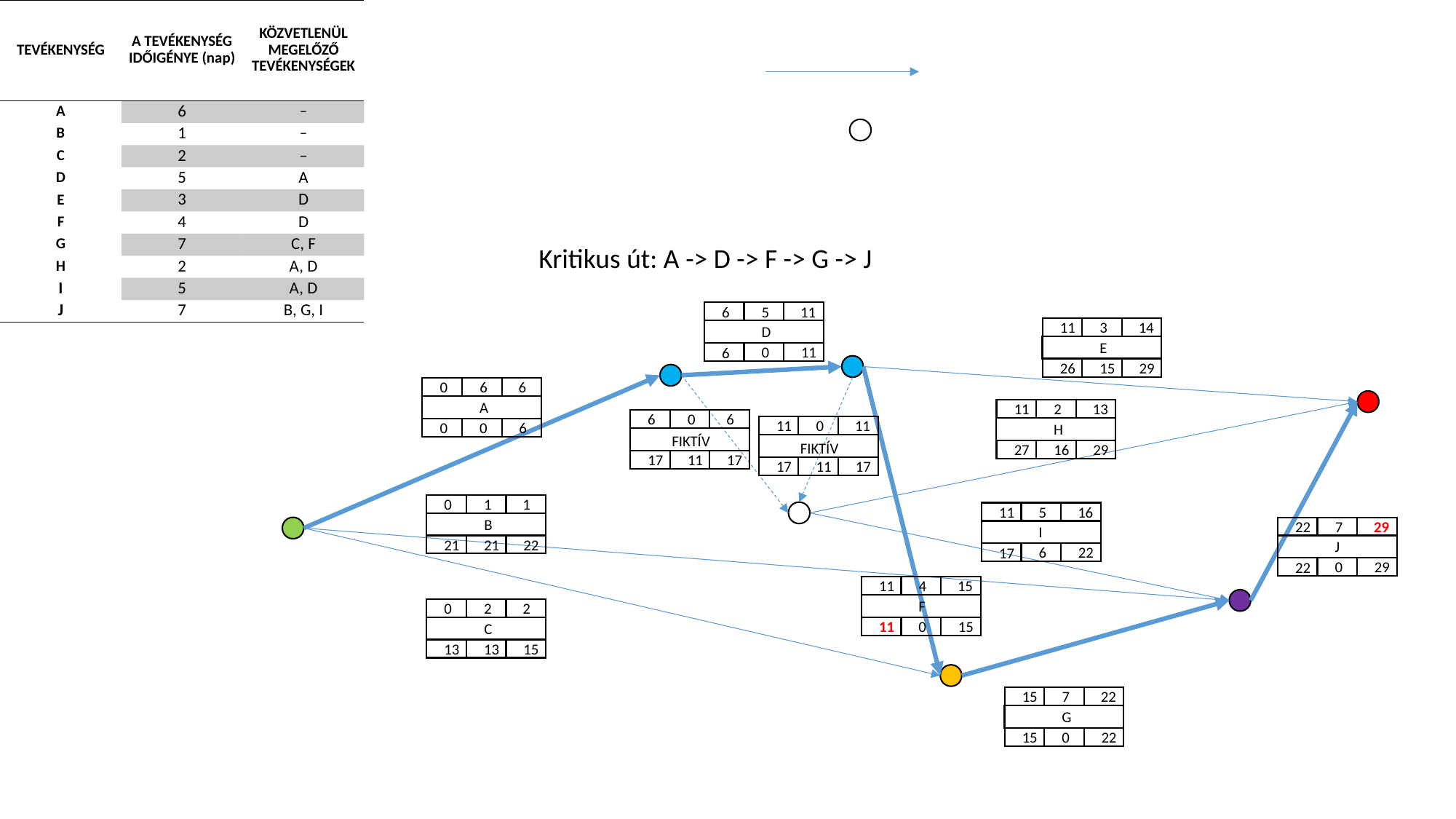

| TEVÉKENYSÉG | A TEVÉKENYSÉG IDŐIGÉNYE (nap) | KÖZVETLENÜL MEGELŐZŐ TEVÉKENYSÉGEK |
| --- | --- | --- |
| A | 6 | – |
| B | 1 | – |
| C | 2 | – |
| D | 5 | A |
| E | 3 | D |
| F | 4 | D |
| G | 7 | C, F |
| H | 2 | A, D |
| I | 5 | A, D |
| J | 7 | B, G, I |

Kritikus út: A -> D -> F -> G -> J
6
5
11

D
0
11
6
11
3
14

E
15
29
26

0
6
6

A
0
6
0

11
2
13

H
16
29
27
6
0
6

FIKTÍV
11
17
17
11
0
11

FIKTÍV
11
17
17
0
1
1

B
21
22
21
11
5
16

I
6
22
17

22
7
29

J
0
29
22

11
4
15

F
0
15
11

0
2
2

C
13
15
13

15
7
22

G
0
22
15